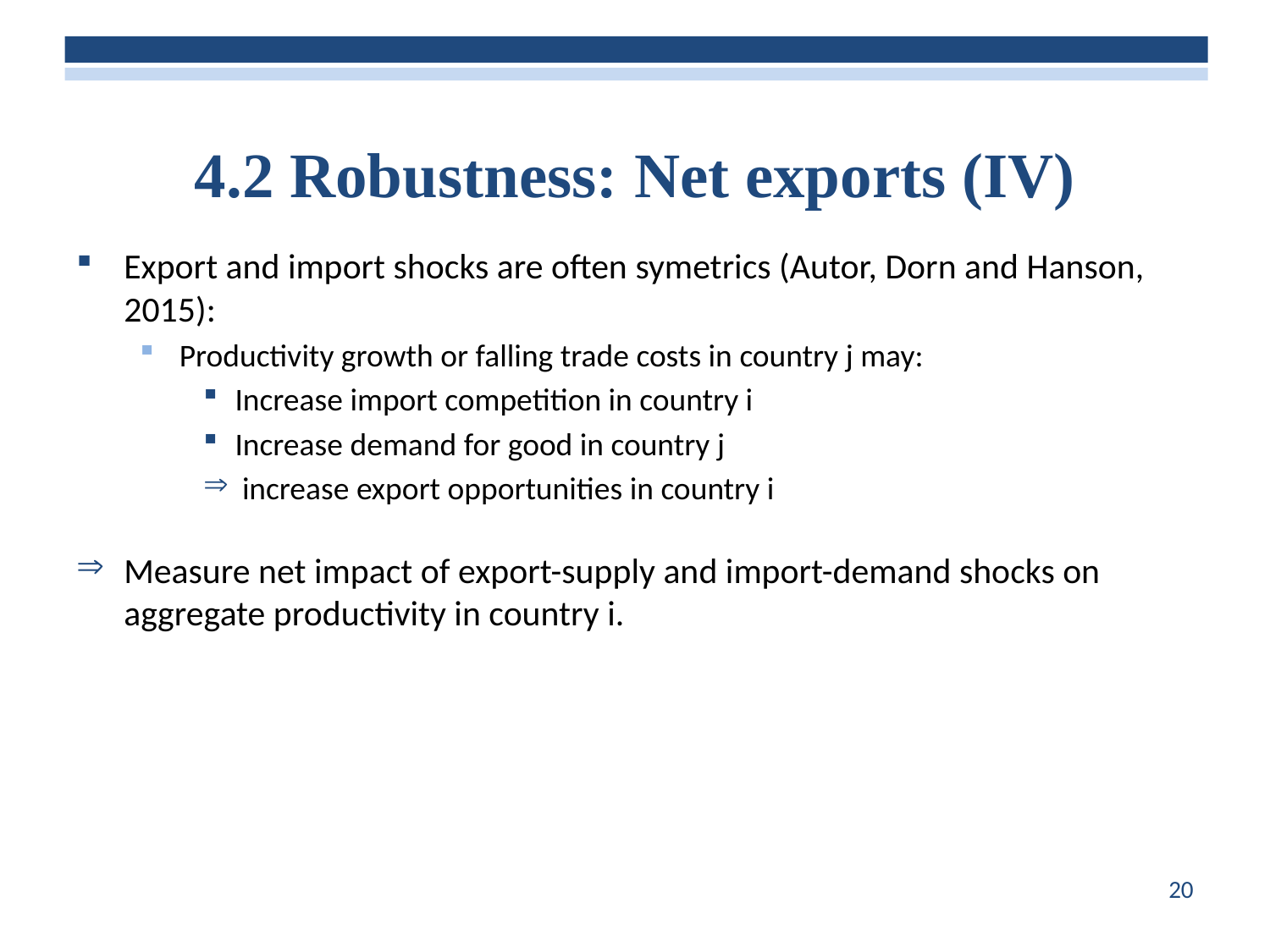

# 4.2 Robustness: Net exports (IV)
Export and import shocks are often symetrics (Autor, Dorn and Hanson, 2015):
Productivity growth or falling trade costs in country j may:
Increase import competition in country i
Increase demand for good in country j
 increase export opportunities in country i

Measure net impact of export-supply and import-demand shocks on aggregate productivity in country i.

20